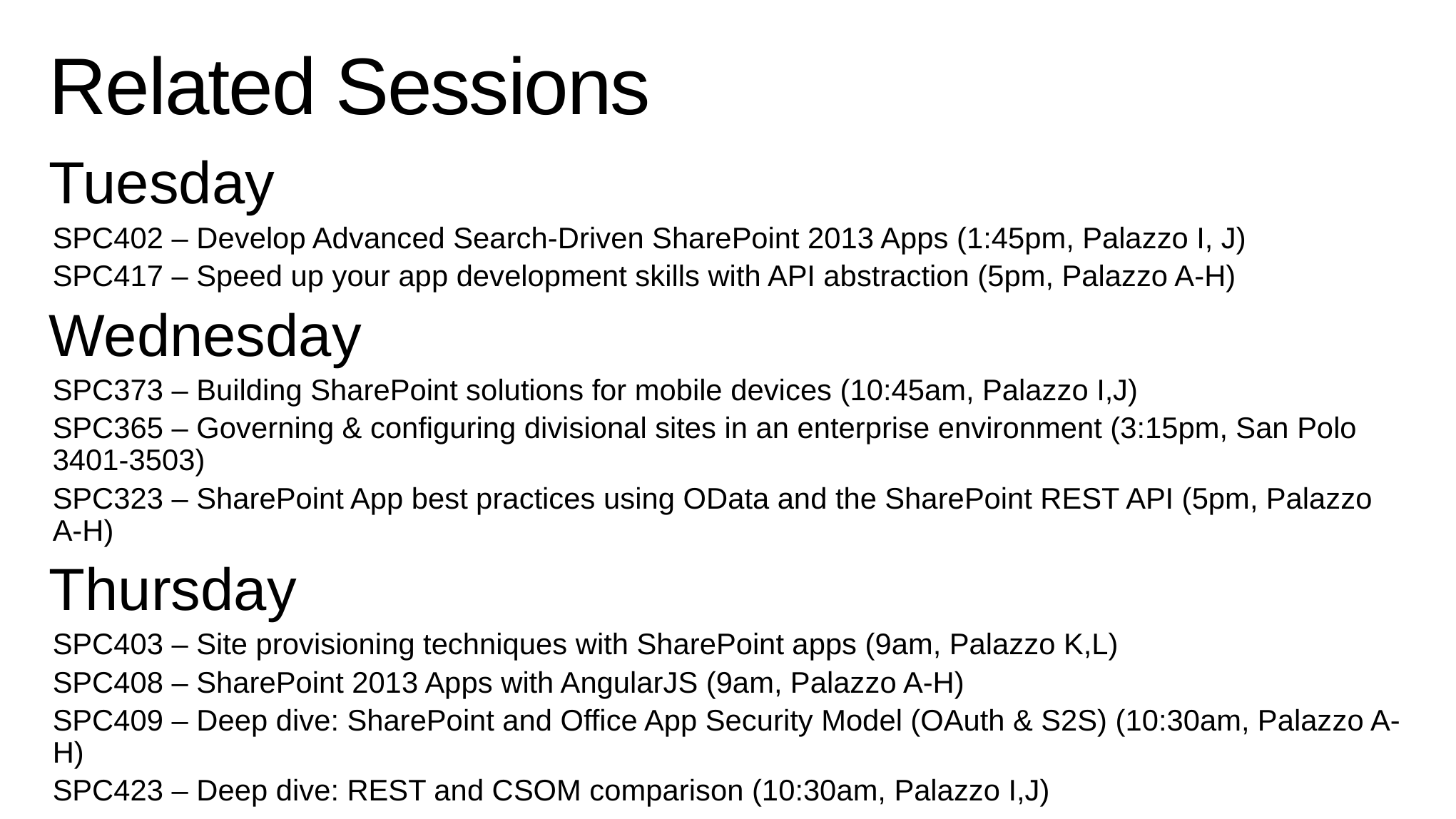

# Related Sessions
Tuesday
SPC402 – Develop Advanced Search-Driven SharePoint 2013 Apps (1:45pm, Palazzo I, J)
SPC417 – Speed up your app development skills with API abstraction (5pm, Palazzo A-H)
Wednesday
SPC373 – Building SharePoint solutions for mobile devices (10:45am, Palazzo I,J)
SPC365 – Governing & configuring divisional sites in an enterprise environment (3:15pm, San Polo 3401-3503)
SPC323 – SharePoint App best practices using OData and the SharePoint REST API (5pm, Palazzo A-H)
Thursday
SPC403 – Site provisioning techniques with SharePoint apps (9am, Palazzo K,L)
SPC408 – SharePoint 2013 Apps with AngularJS (9am, Palazzo A-H)
SPC409 – Deep dive: SharePoint and Office App Security Model (OAuth & S2S) (10:30am, Palazzo A-H)
SPC423 – Deep dive: REST and CSOM comparison (10:30am, Palazzo I,J)